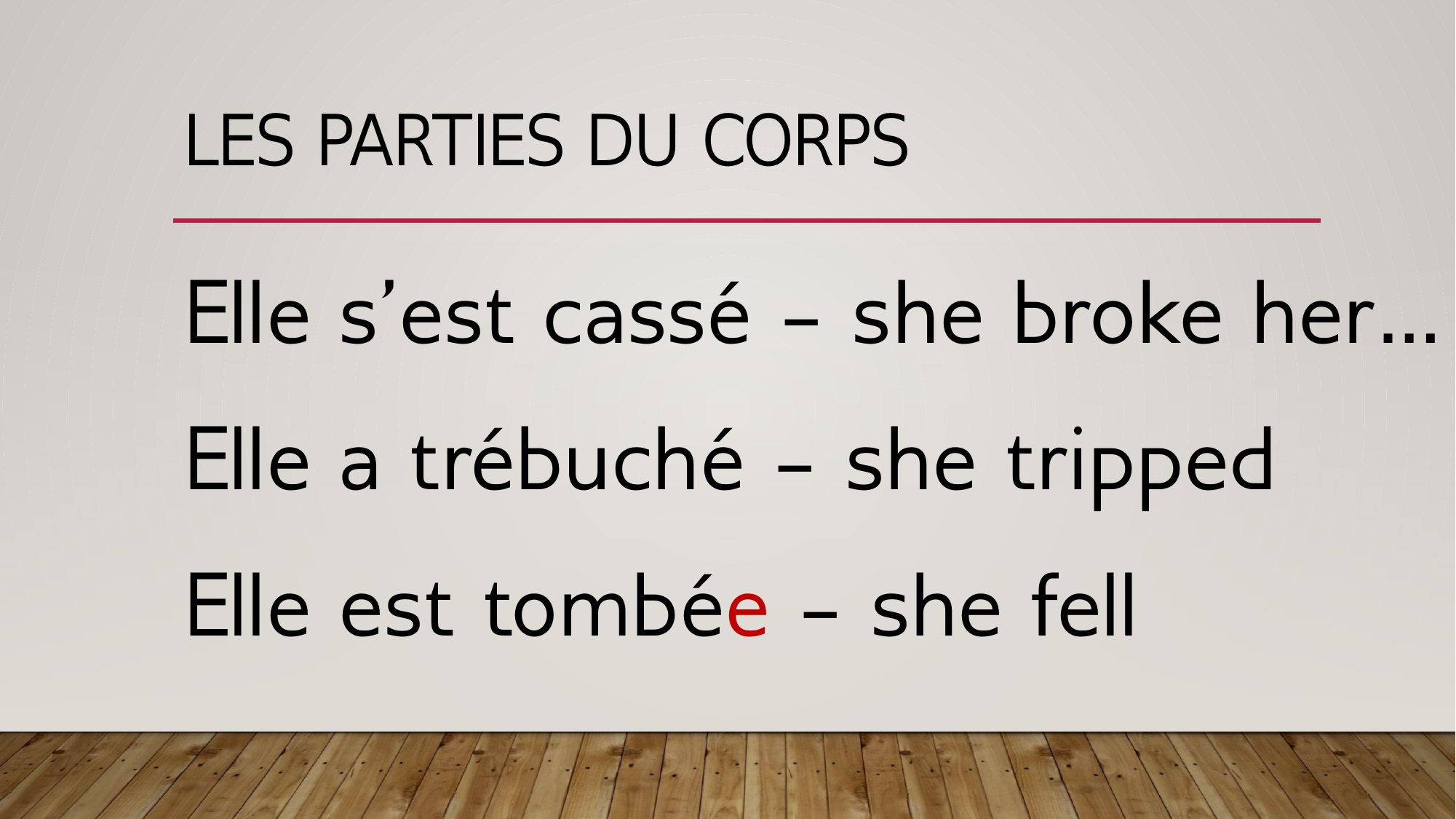

# Les parties du corps
Elle s’est cassé – she broke her…
Elle a trébuché – she tripped
Elle est tombée – she fell